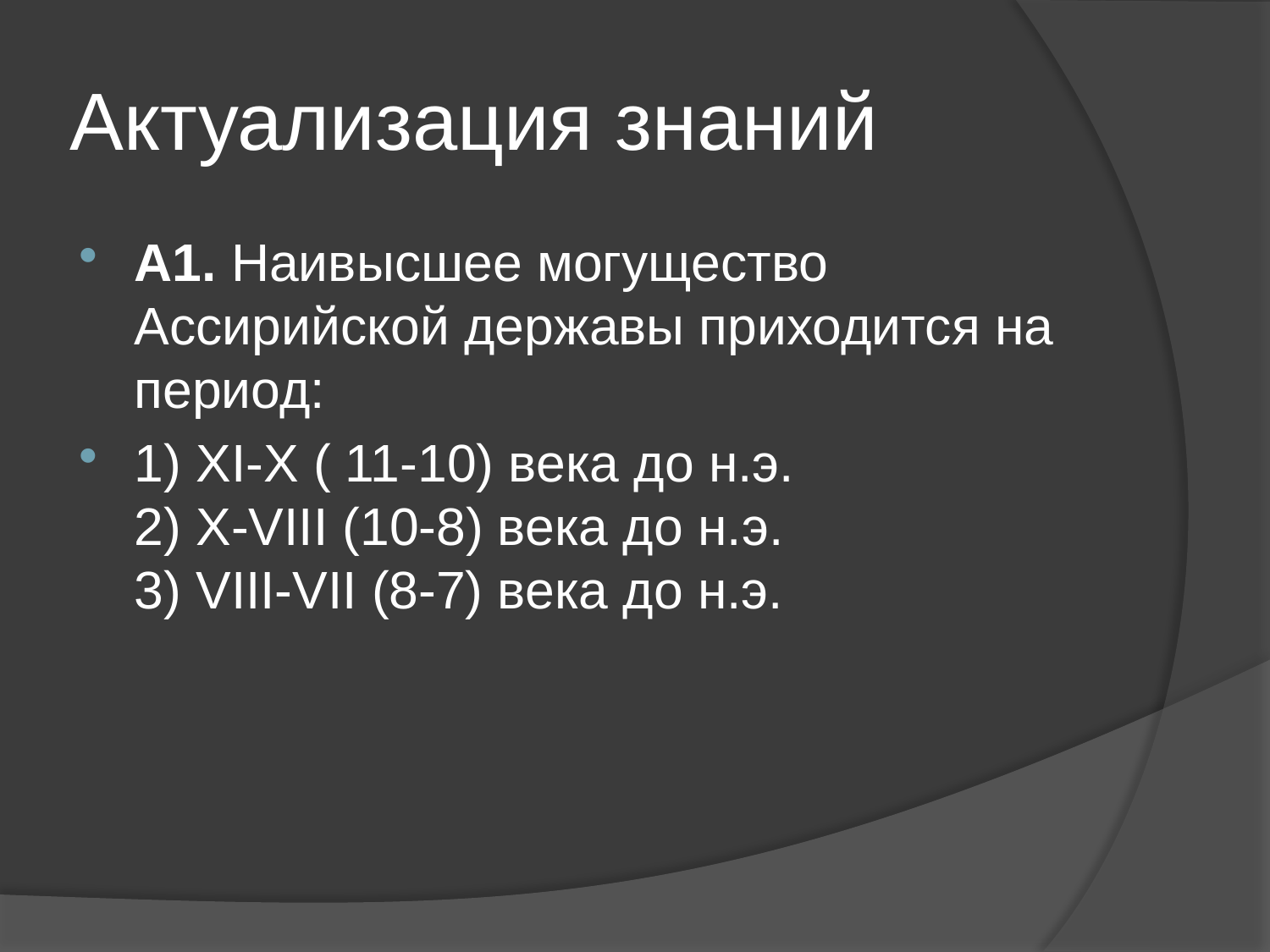

# Актуализация знаний
А1. Наивысшее могущество Ассирийской державы приходится на период:
1) XI-X ( 11-10) века до н.э.
2) X-VIII (10-8) века до н.э.
3) VIII-VII (8-7) века до н.э.